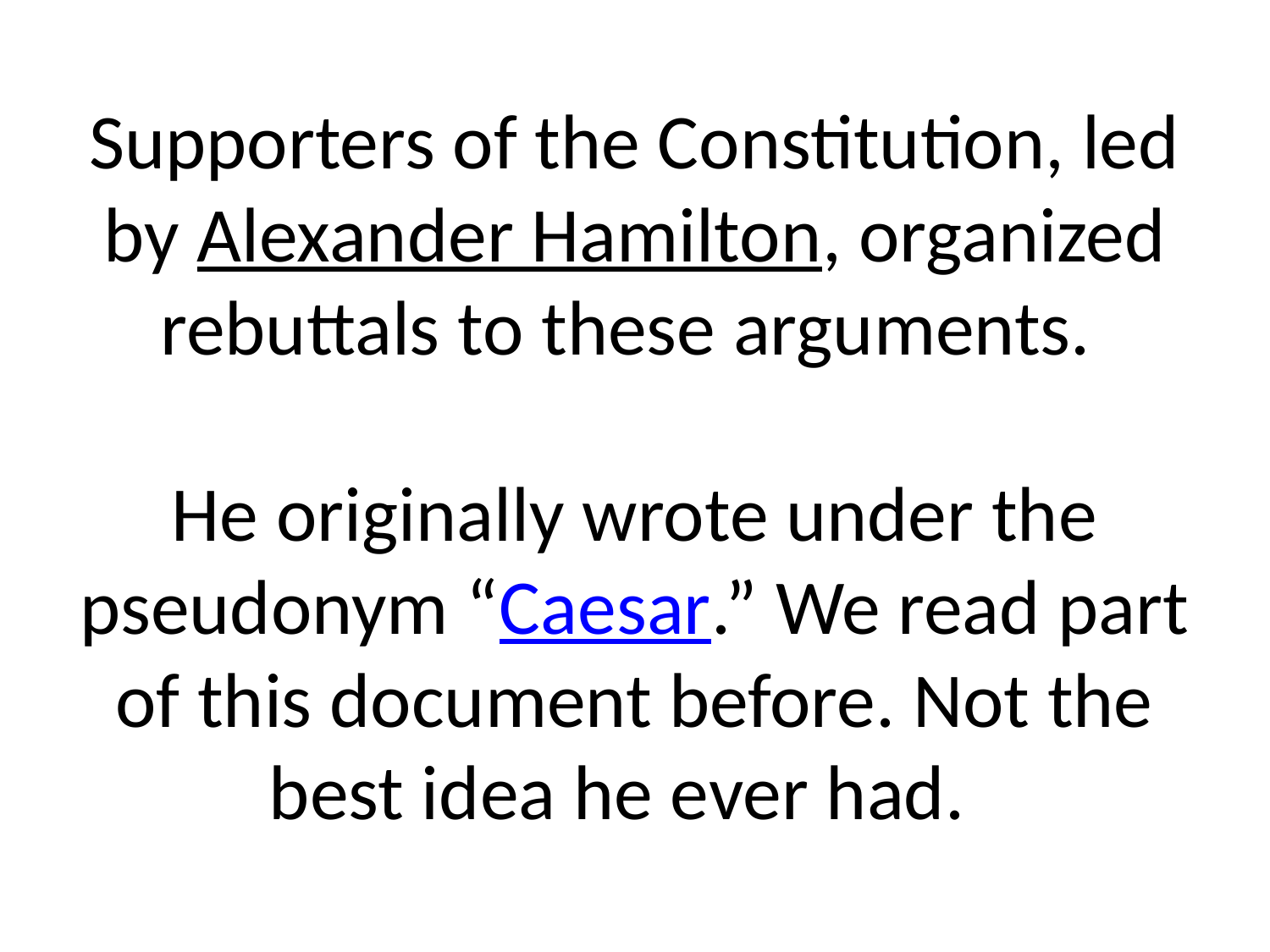

# Supporters of the Constitution, led by Alexander Hamilton, organized rebuttals to these arguments. He originally wrote under the pseudonym “Caesar.” We read part of this document before. Not the best idea he ever had.